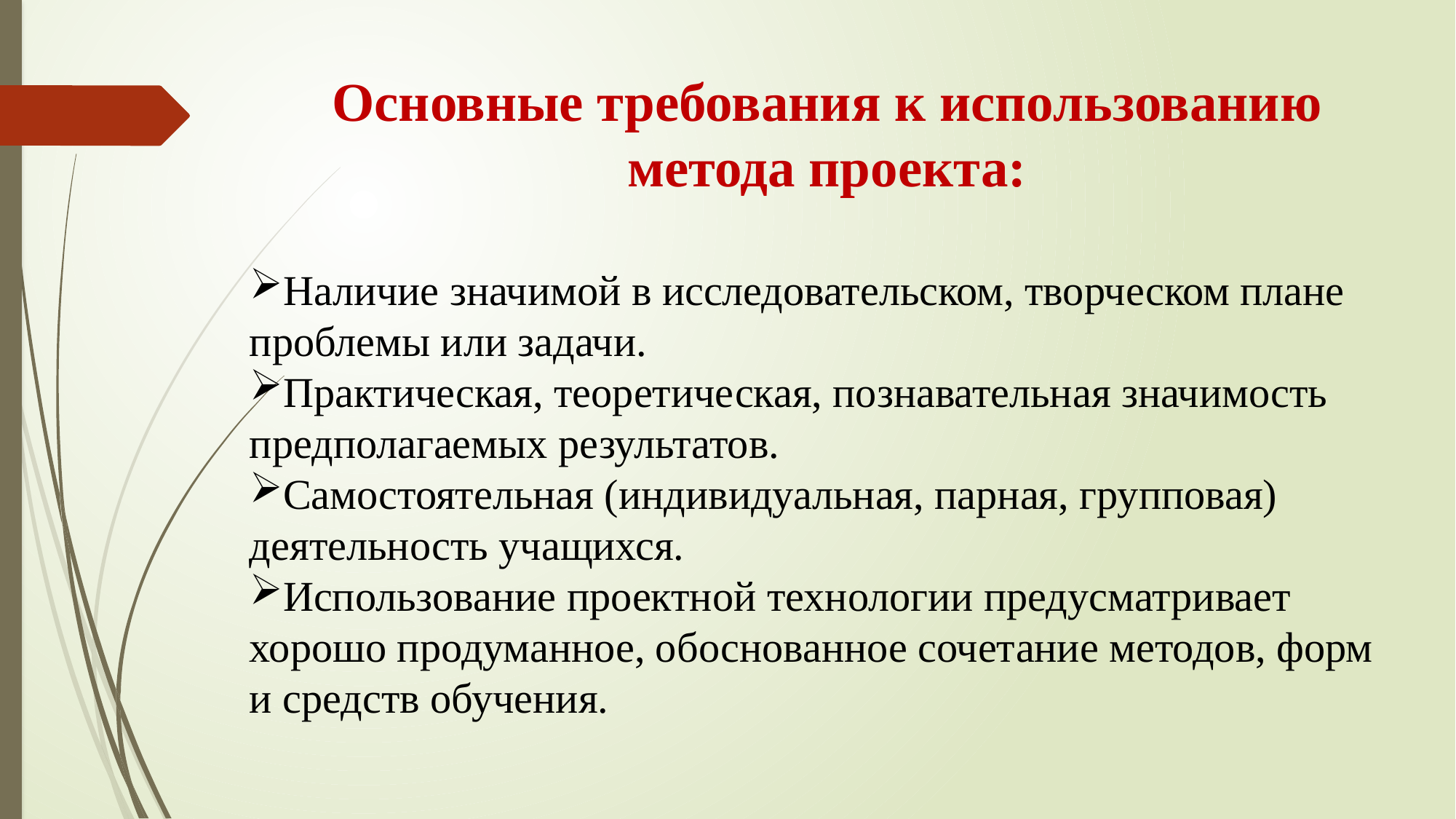

Основные требования к использованию метода проекта:

Наличие значимой в исследовательском, творческом плане проблемы или задачи.
Практическая, теоретическая, познавательная значимость предполагаемых результатов.
Самостоятельная (индивидуальная, парная, групповая) деятельность учащихся.
Использование проектной технологии предусматривает хорошо продуманное, обоснованное сочетание методов, форм и средств обучения.